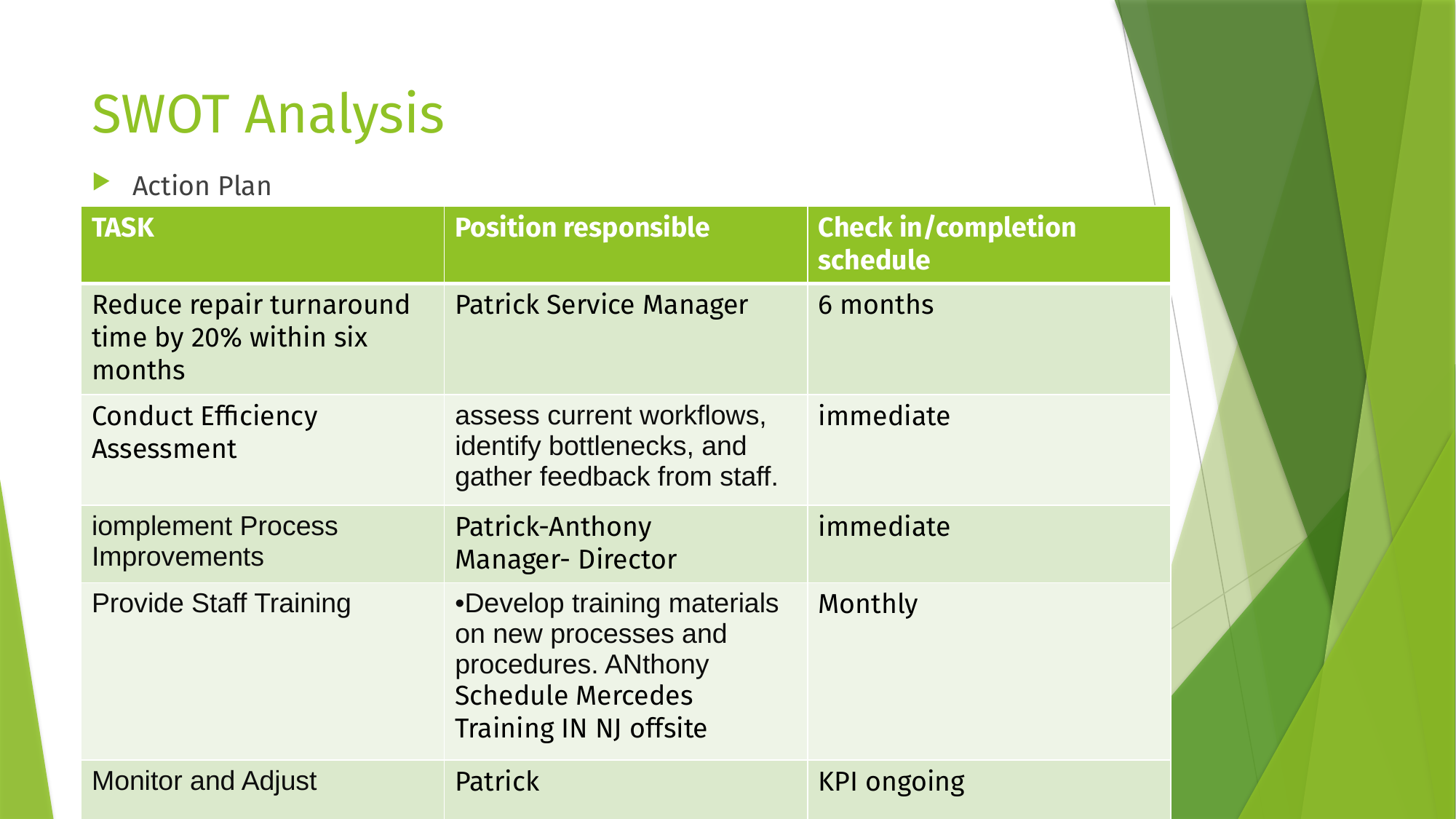

# SWOT Analysis
Action Plan

| TASK | Position responsible | Check in/completion schedule |
| --- | --- | --- |
| Reduce repair turnaround time by 20% within six months | Patrick Service Manager | 6 months |
| Conduct Efficiency Assessment | assess current workflows, identify bottlenecks, and gather feedback from staff. | immediate |
| iomplement Process Improvements | Patrick-Anthony Manager- Director | immediate |
| Provide Staff Training | Develop training materials on new processes and procedures. ANthony Schedule Mercedes Training IN NJ offsite | Monthly |
| Monitor and Adjust | Patrick | KPI ongoing |
| Implement 80% video usage | Advisors – Technicians | June 2024 |
| Improve Valet to Bay Delivery | Albert ( Valet / Customer service director) | June 2024 |